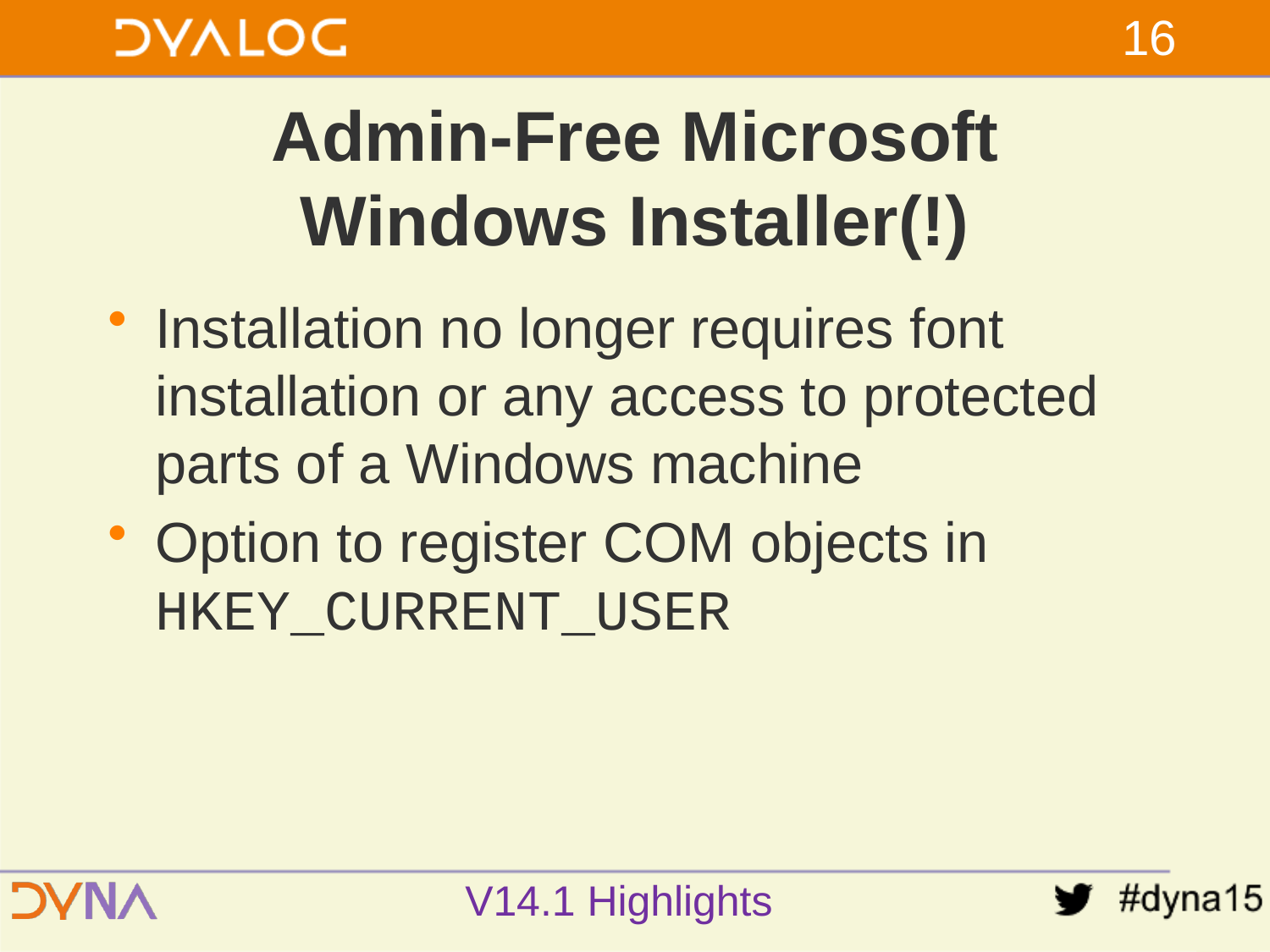

16
# Admin-Free Microsoft Windows Installer(!)
Installation no longer requires font installation or any access to protected parts of a Windows machine
Option to register COM objects in HKEY_CURRENT_USER
V14.1 Highlights